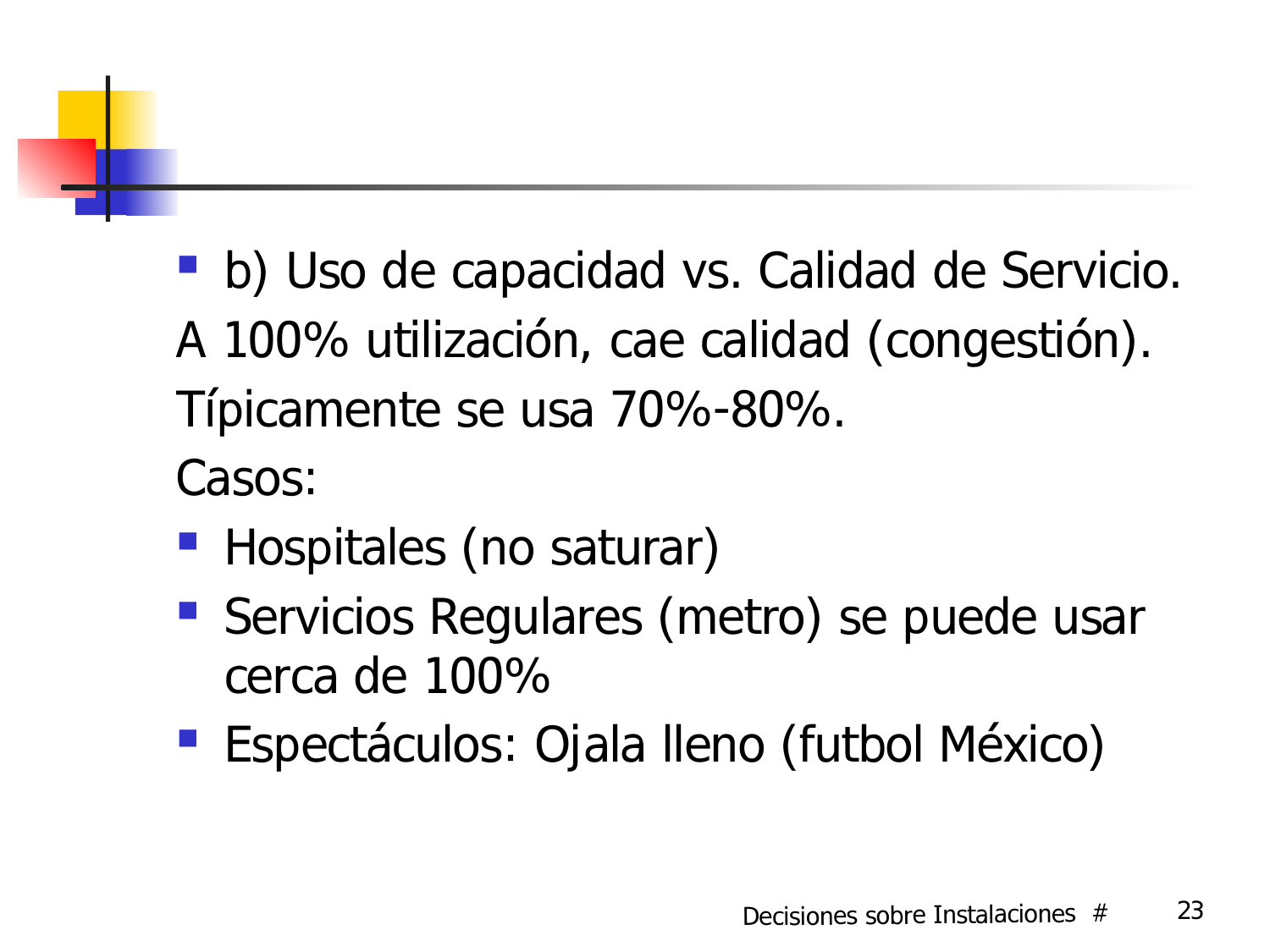

#
b) Uso de capacidad vs. Calidad de Servicio.
A 100% utilización, cae calidad (congestión).
Típicamente se usa 70%-80%.
Casos:
Hospitales (no saturar)
Servicios Regulares (metro) se puede usar cerca de 100%
Espectáculos: Ojala lleno (futbol México)
23
Decisiones sobre Instalaciones  #